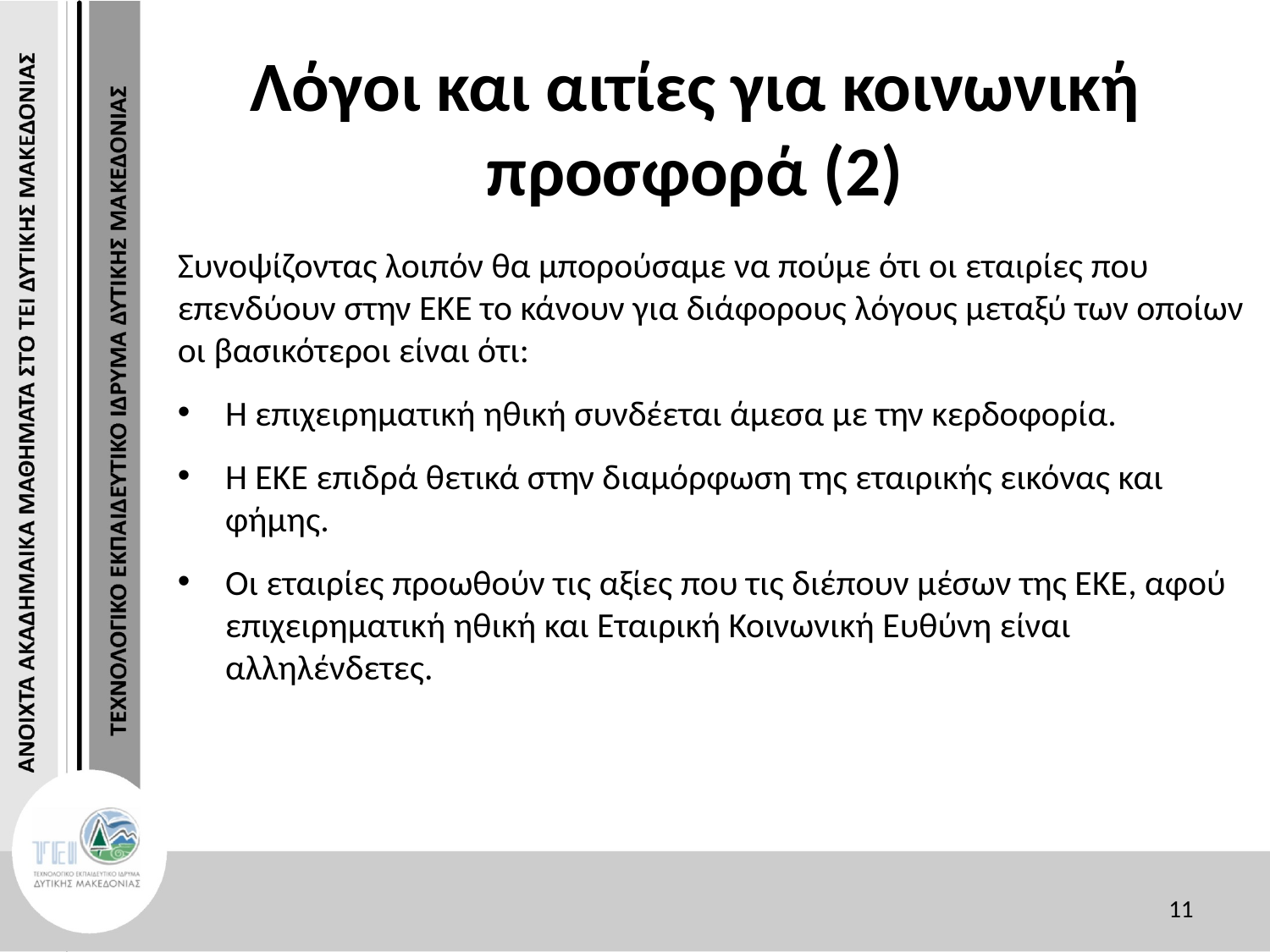

# Λόγοι και αιτίες για κοινωνική προσφορά (2)
Συνοψίζοντας λοιπόν θα μπορούσαμε να πούμε ότι οι εταιρίες που επενδύουν στην ΕΚΕ το κάνουν για διάφορους λόγους μεταξύ των οποίων οι βασικότεροι είναι ότι:
Η επιχειρηματική ηθική συνδέεται άμεσα με την κερδοφορία.
Η ΕΚΕ επιδρά θετικά στην διαμόρφωση της εταιρικής εικόνας και φήμης.
Οι εταιρίες προωθούν τις αξίες που τις διέπουν μέσων της ΕΚΕ, αφού επιχειρηματική ηθική και Εταιρική Κοινωνική Ευθύνη είναι αλληλένδετες.
11